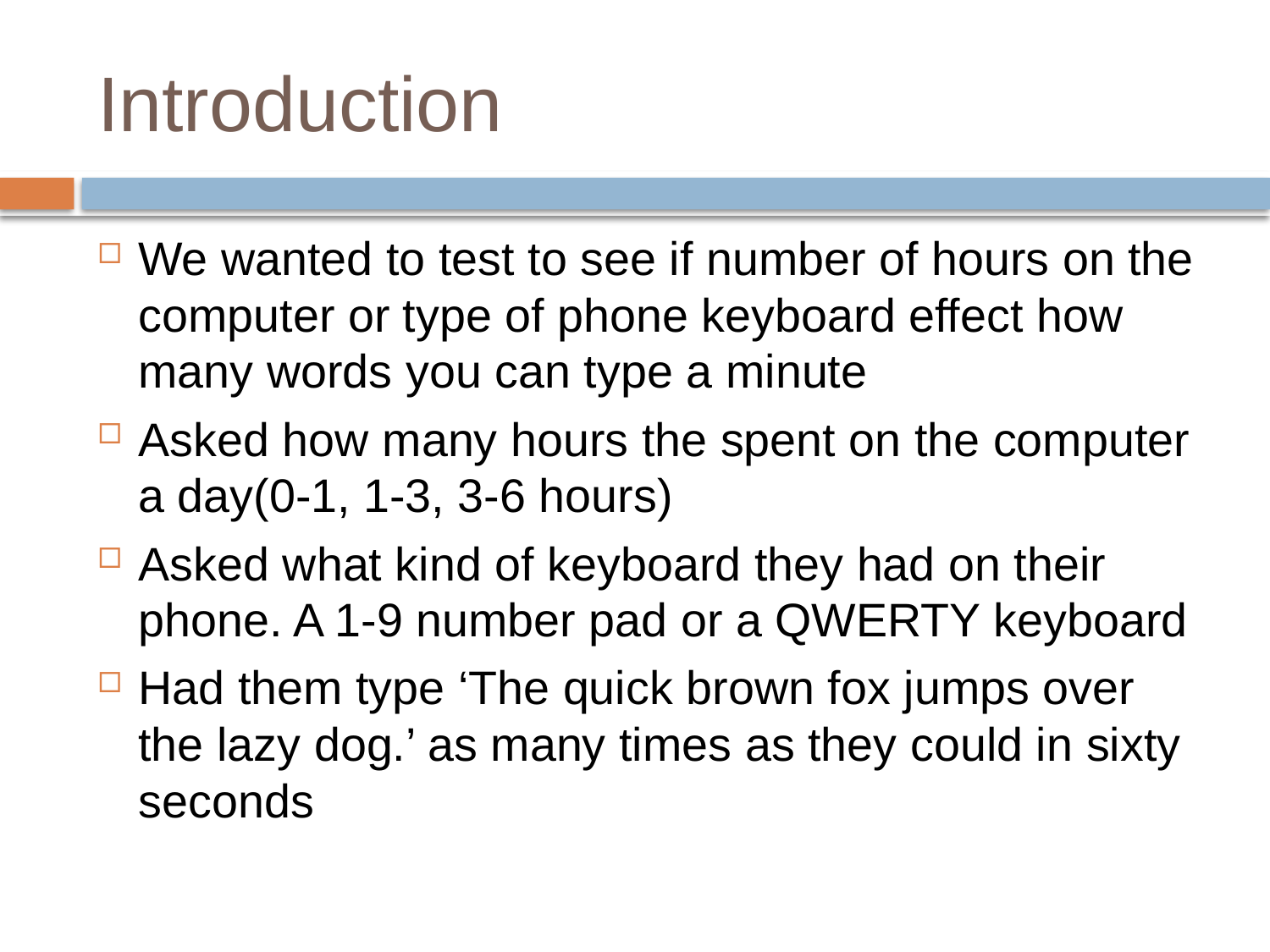

# Introduction
We wanted to test to see if number of hours on the computer or type of phone keyboard effect how many words you can type a minute
Asked how many hours the spent on the computer a day(0-1, 1-3, 3-6 hours)
Asked what kind of keyboard they had on their phone. A 1-9 number pad or a QWERTY keyboard
Had them type ‘The quick brown fox jumps over the lazy dog.’ as many times as they could in sixty seconds